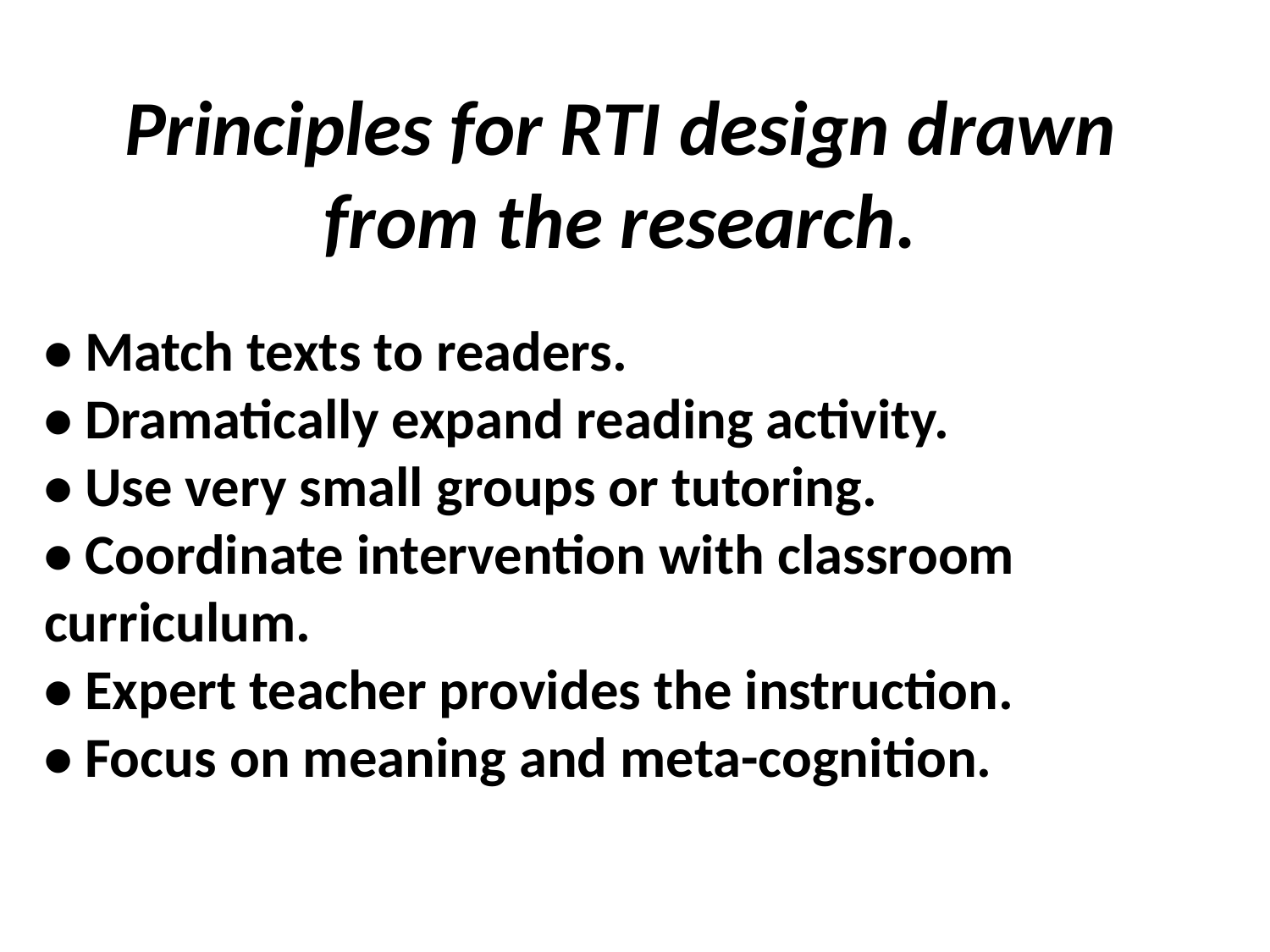

Principles for RTI design drawn from the research.

• Match texts to readers.
• Dramatically expand reading activity.
• Use very small groups or tutoring.
• Coordinate intervention with classroom     curriculum.
• Expert teacher provides the instruction.
• Focus on meaning and meta-cognition.